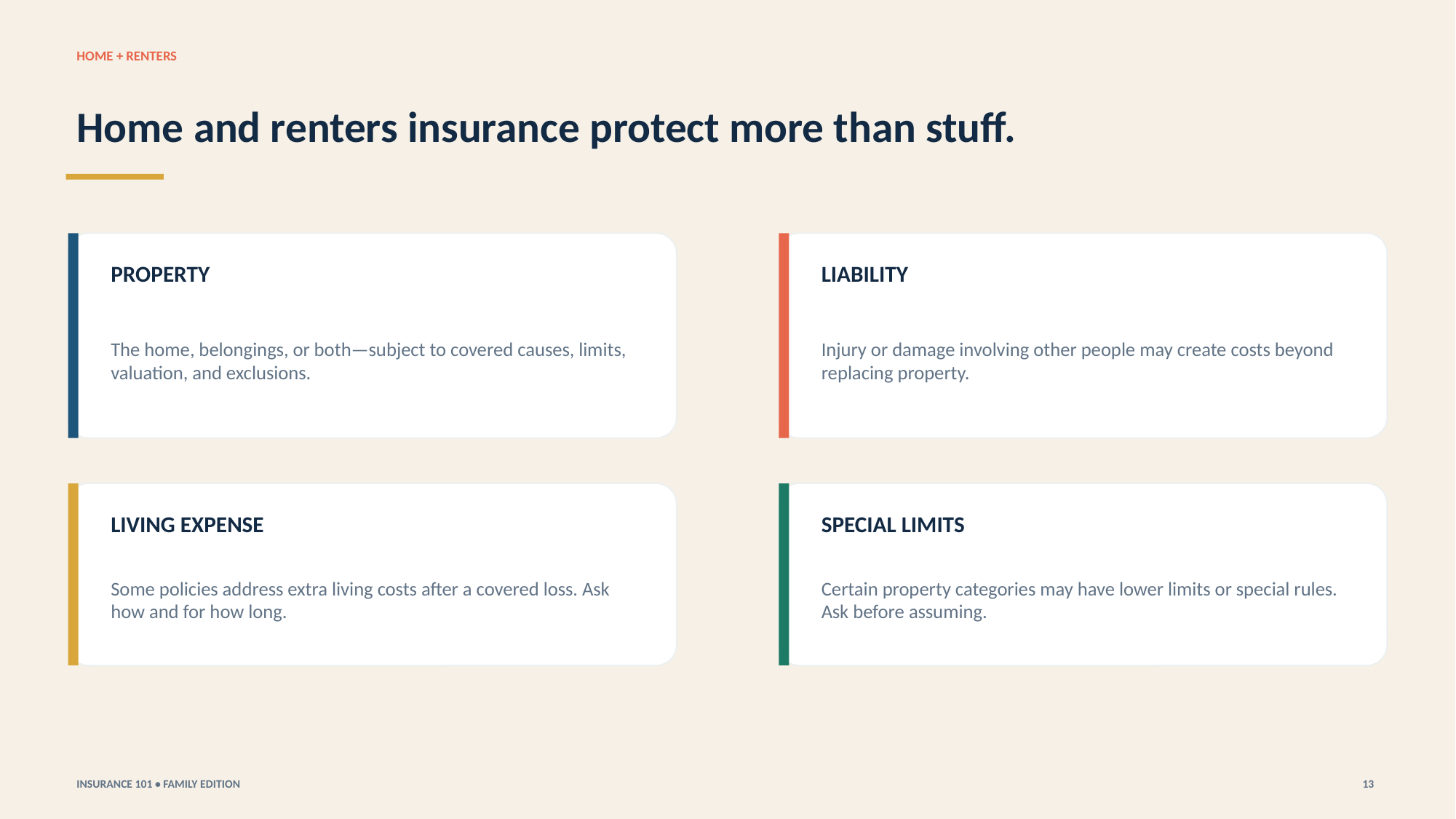

HOME + RENTERS
Home and renters insurance protect more than stuff.

PROPERTY
LIABILITY
The home, belongings, or both—subject to covered causes, limits, valuation, and exclusions.
Injury or damage involving other people may create costs beyond replacing property.

LIVING EXPENSE
SPECIAL LIMITS
Some policies address extra living costs after a covered loss. Ask how and for how long.
Certain property categories may have lower limits or special rules. Ask before assuming.
INSURANCE 101 • FAMILY EDITION
13